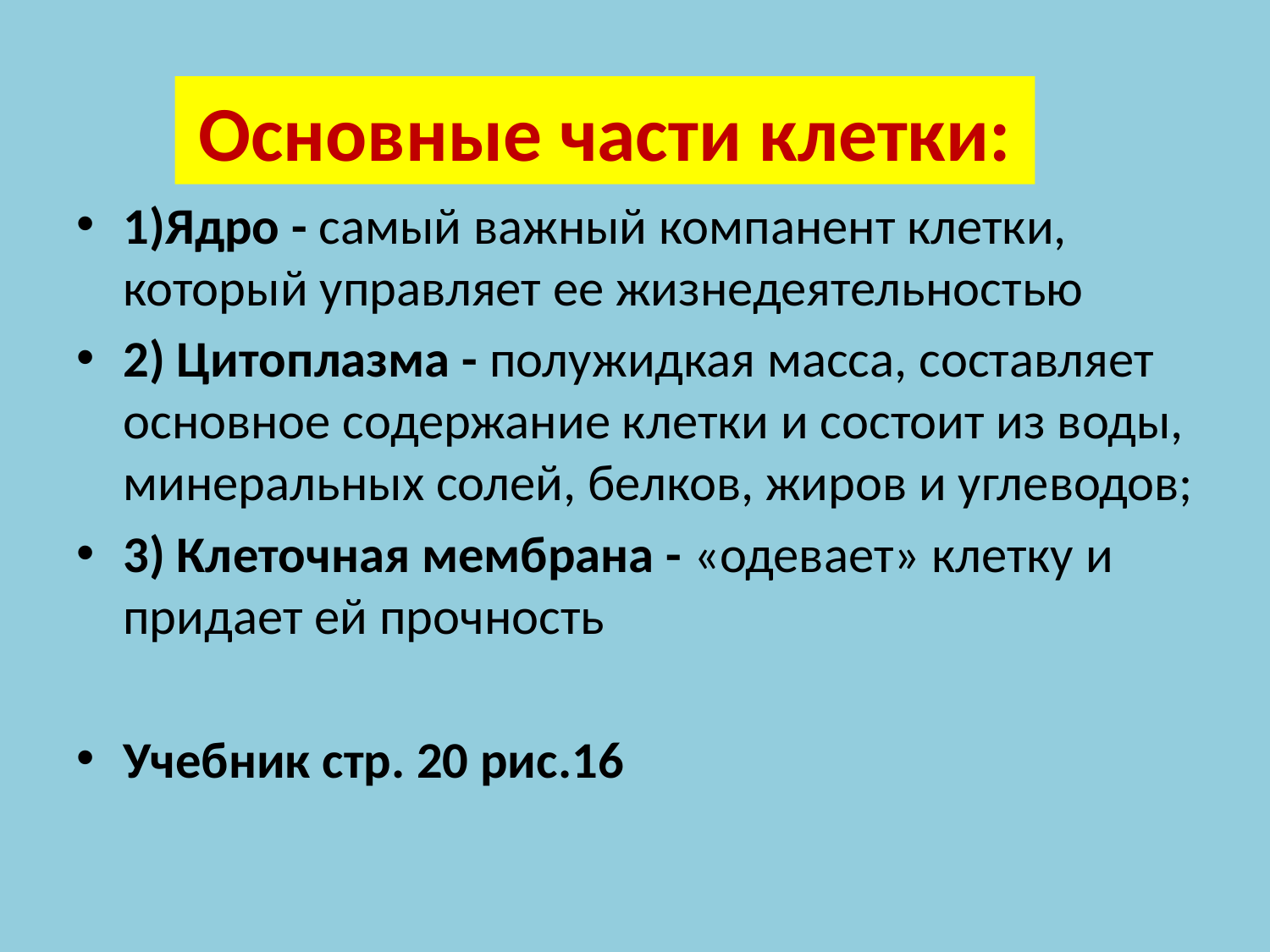

# Основные части клетки:
1)Ядро - самый важный компанент клетки, который управляет ее жизнедеятельностью
2) Цитоплазма - полужидкая масса, составляет основное содержание клетки и состоит из воды, минеральных солей, белков, жиров и углеводов;
3) Клеточная мембрана - «одевает» клетку и придает ей прочность

Учебник стр. 20 рис.16